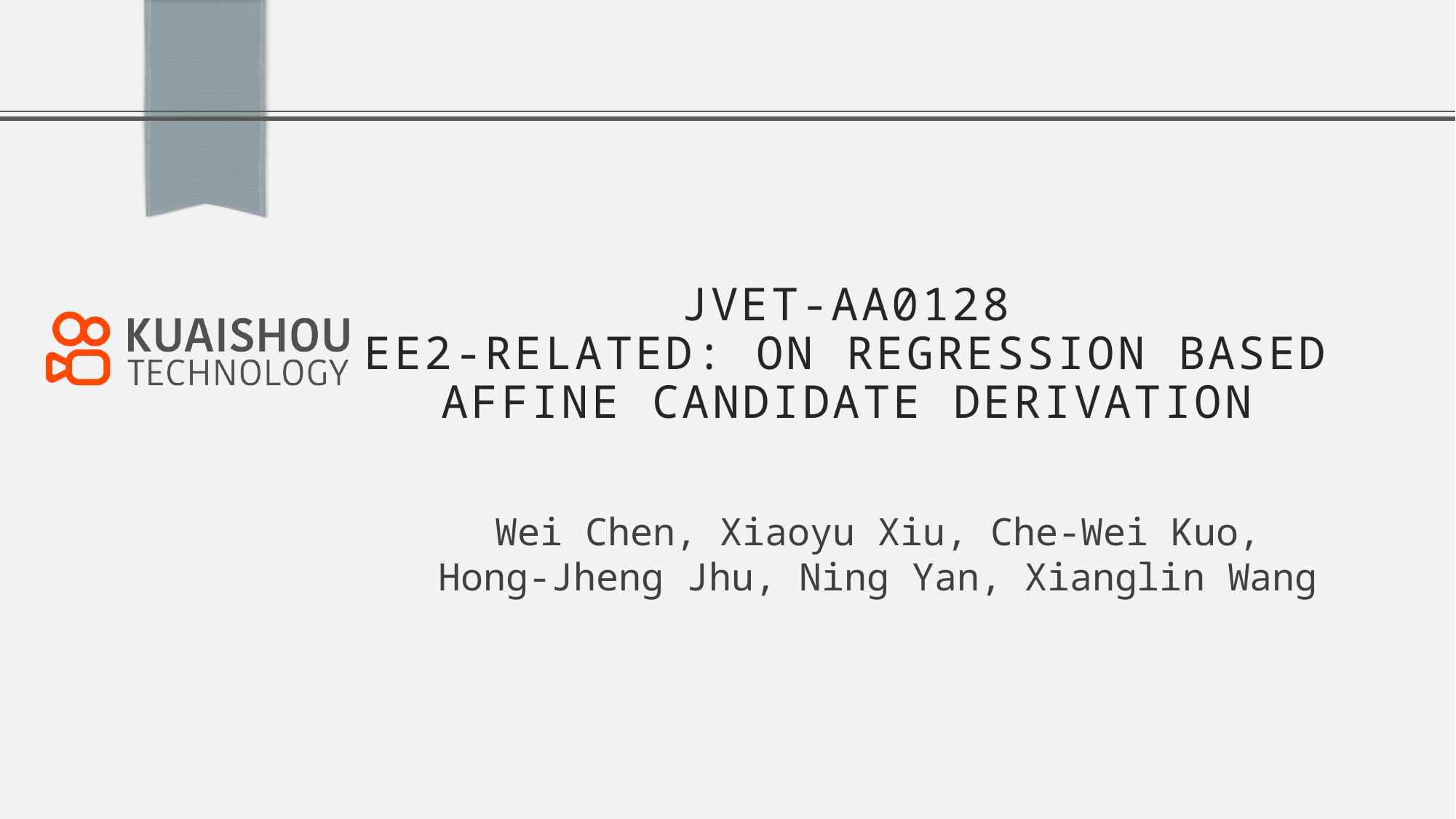

# JVET-aa0128 EE2-related: on regression based affine candidate derivation
Wei Chen, Xiaoyu Xiu, Che-Wei Kuo, Hong-Jheng Jhu, Ning Yan, Xianglin Wang